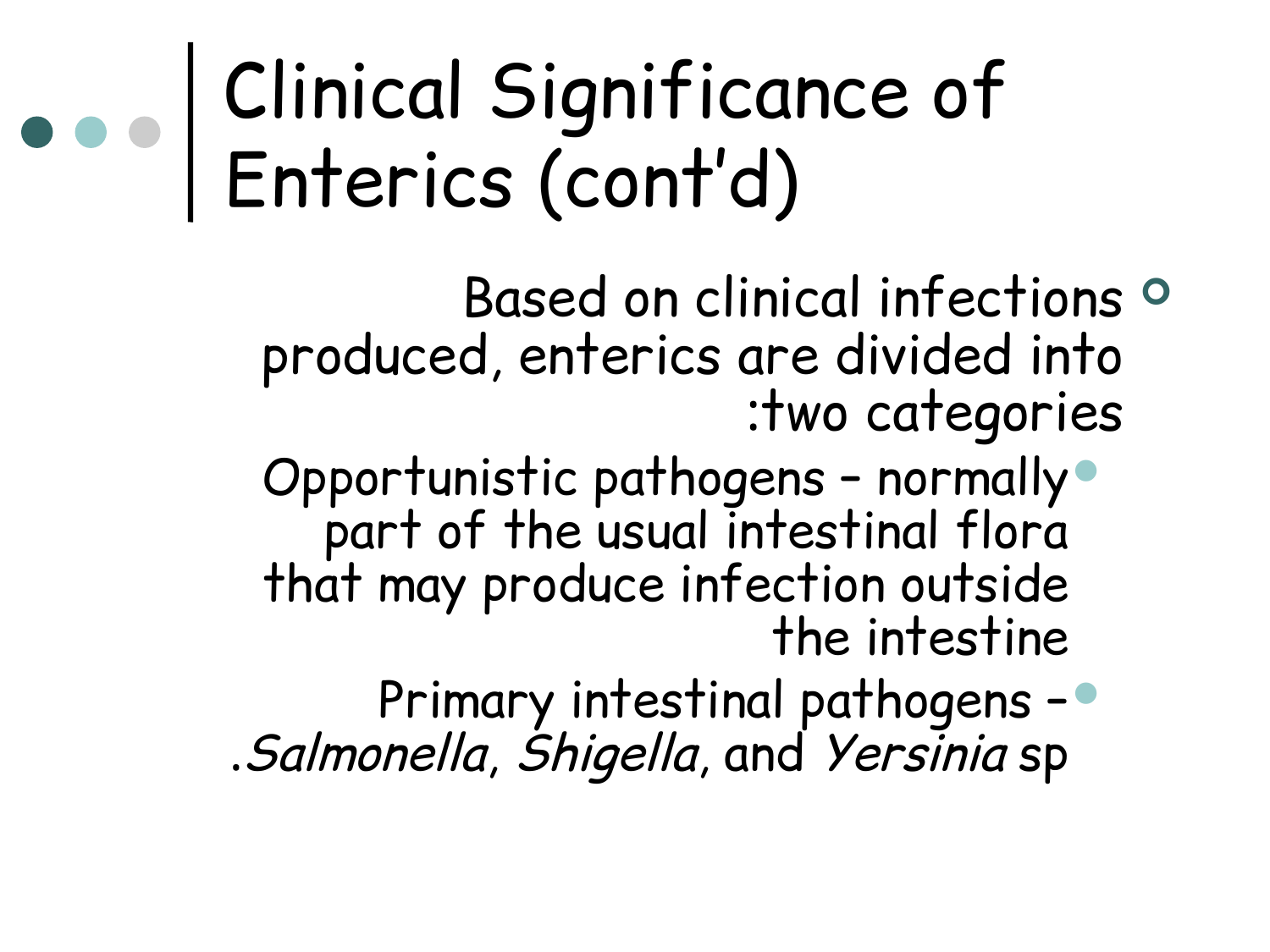

# Clinical Significance of Enterics (cont’d)
Based on clinical infections produced, enterics are divided into two categories:
Opportunistic pathogens – normally part of the usual intestinal flora that may produce infection outside the intestine
Primary intestinal pathogens – Salmonella, Shigella, and Yersinia sp.